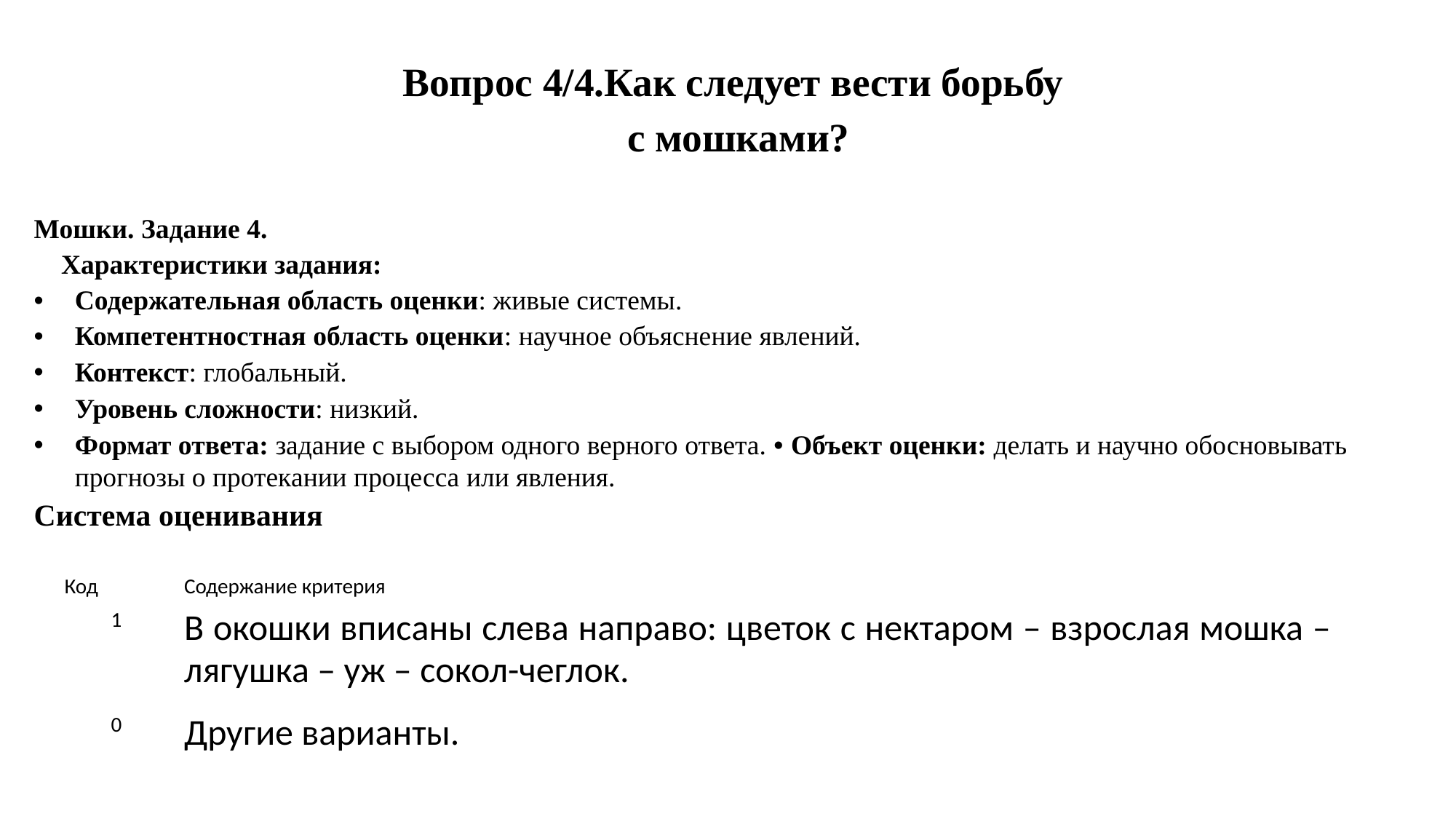

# Вопрос 4/4.Как следует вести борьбу с мошками?
Мошки. Задание 4.
Характеристики задания:
Содержательная область оценки: живые системы.
Компетентностная область оценки: научное объяснение явлений.
Контекст: глобальный.
Уровень сложности: низкий.
Формат ответа: задание с выбором одного верного ответа. • Объект оценки: делать и научно обосновывать прогнозы о протекании процесса или явления.
Система оценивания
| Код | Содержание критерия |
| --- | --- |
| 1 | В окошки вписаны слева направо: цветок с нектаром – взрослая мошка – лягушка – уж – сокол-чеглок. |
| 0 | Другие варианты. |